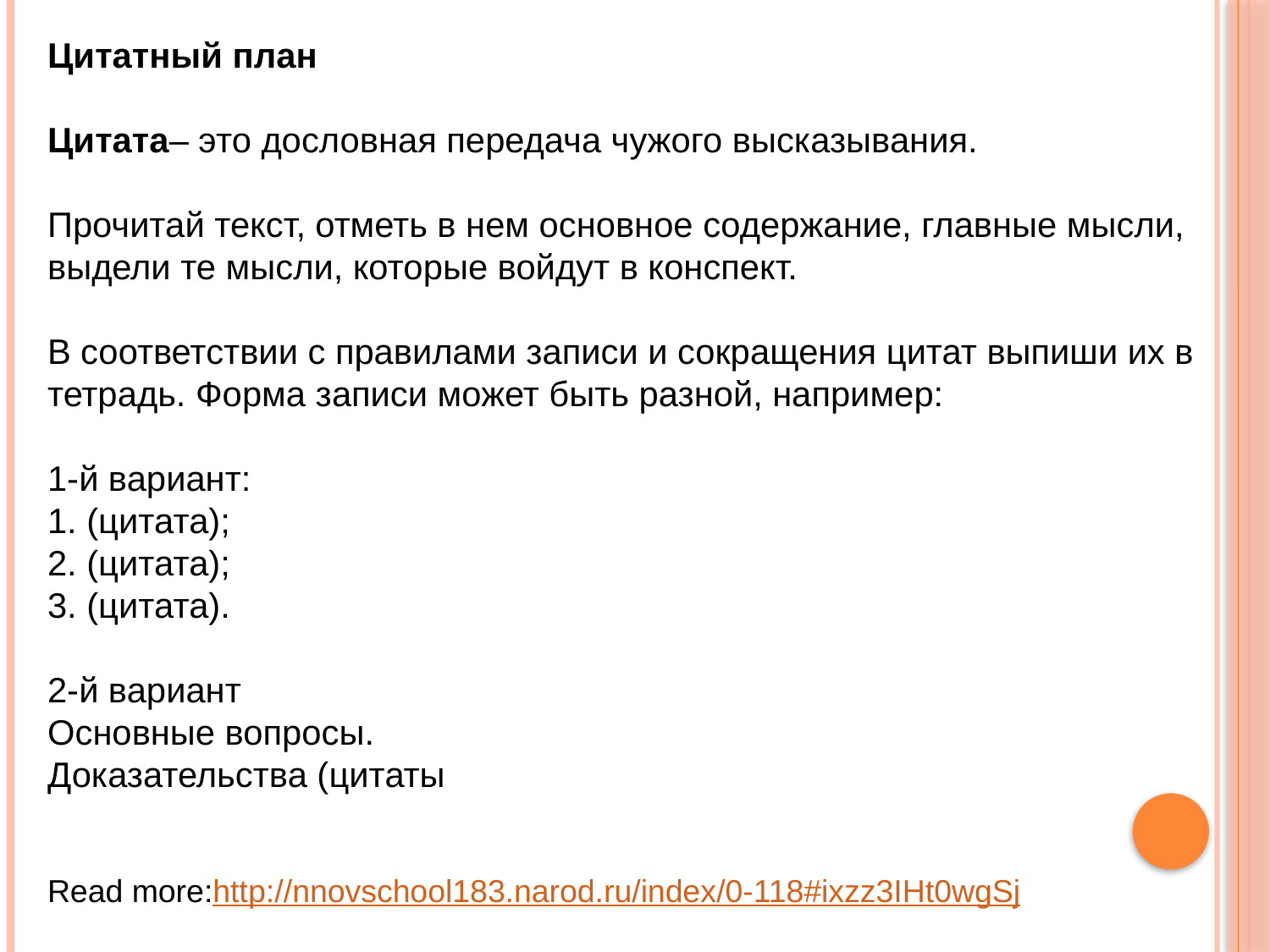

Цитатный план
Цитата– это дословная передача чужого высказывания.
Прочитай текст, отметь в нем основное содержание, главные мысли, выдели те мысли, которые войдут в конспект.
В соответствии с правилами записи и сокращения цитат выпиши их в тетрадь. Форма записи может быть разной, например:
1-й вариант:
1. (цитата);
2. (цитата);
3. (цитата).
2-й вариант
Основные вопросы.
Доказательства (цитаты
Read more:http://nnovschool183.narod.ru/index/0-118#ixzz3IHt0wgSj